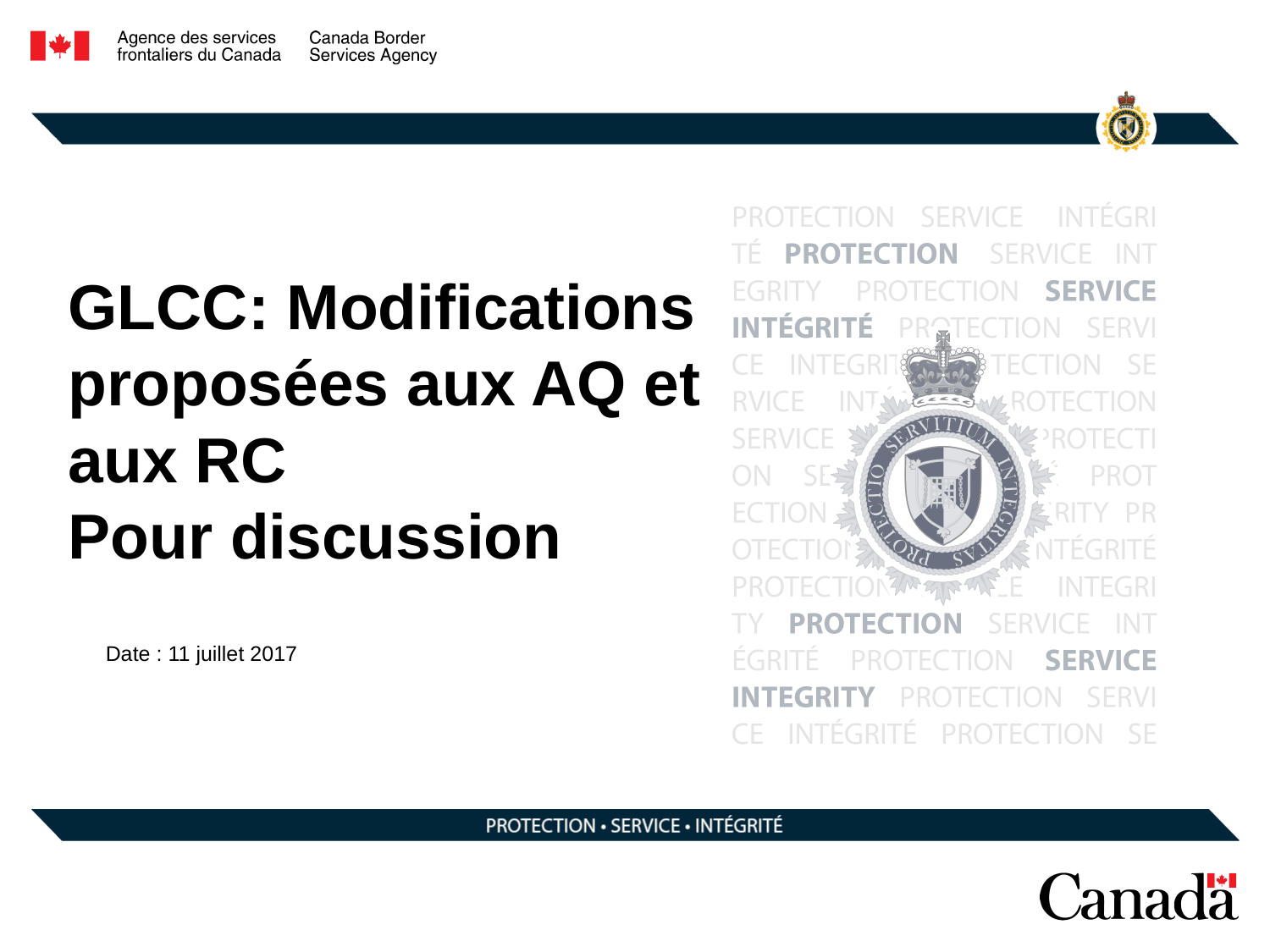

# GLCC: Modifications proposées aux AQ et aux RC Pour discussion
Date : 11 juillet 2017